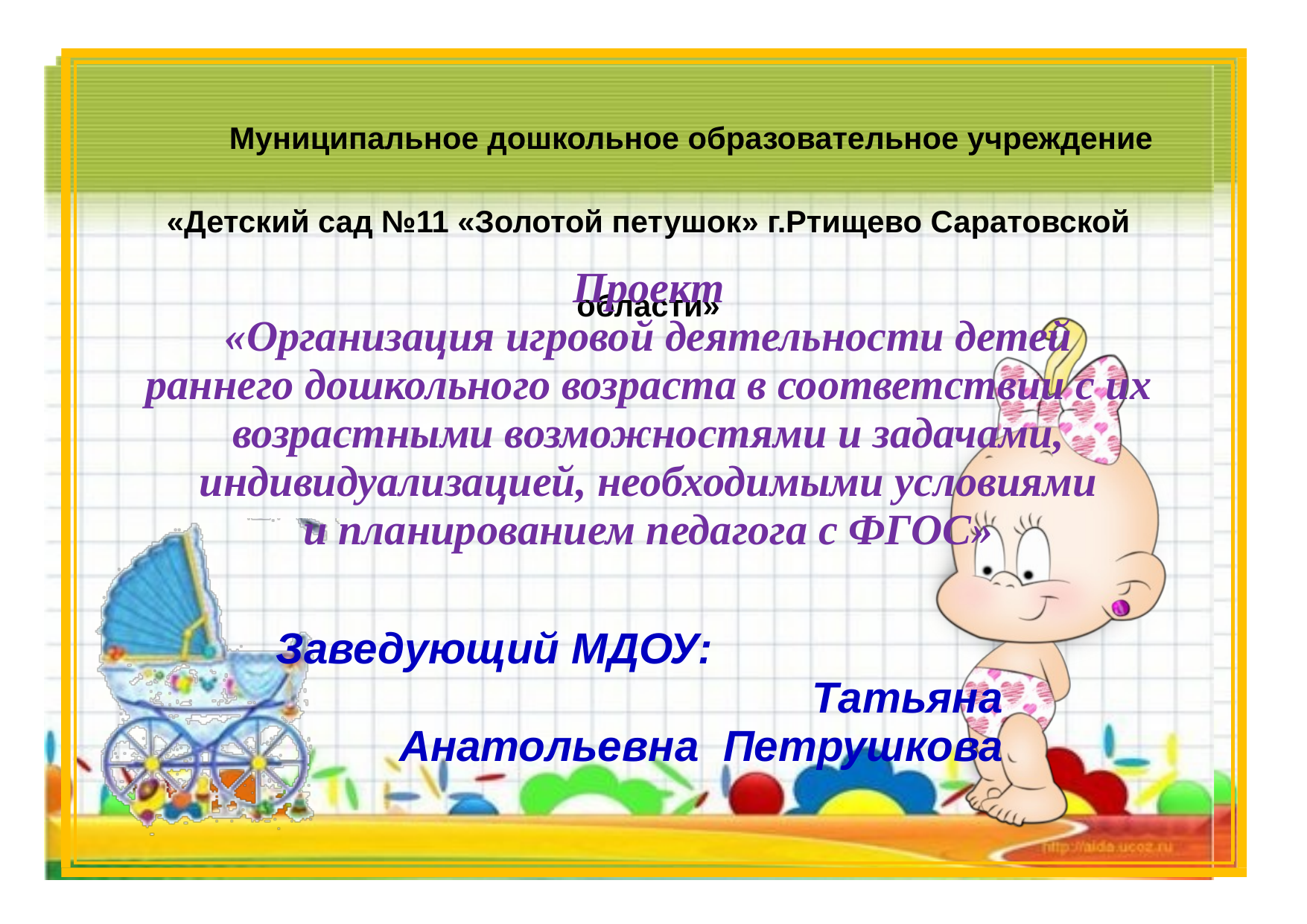

Муниципальное дошкольное образовательное учреждение  «Детский сад №11 «Золотой петушок» г.Ртищево Саратовской области»
Проект
«Организация игровой деятельности детей раннего дошкольного возраста в соответствии с их возрастными возможностями и задачами, индивидуализацией, необходимыми условиями и планированием педагога с ФГОС»

Заведующий МДОУ:                                                        Татьяна Анатольевна  Петрушкова